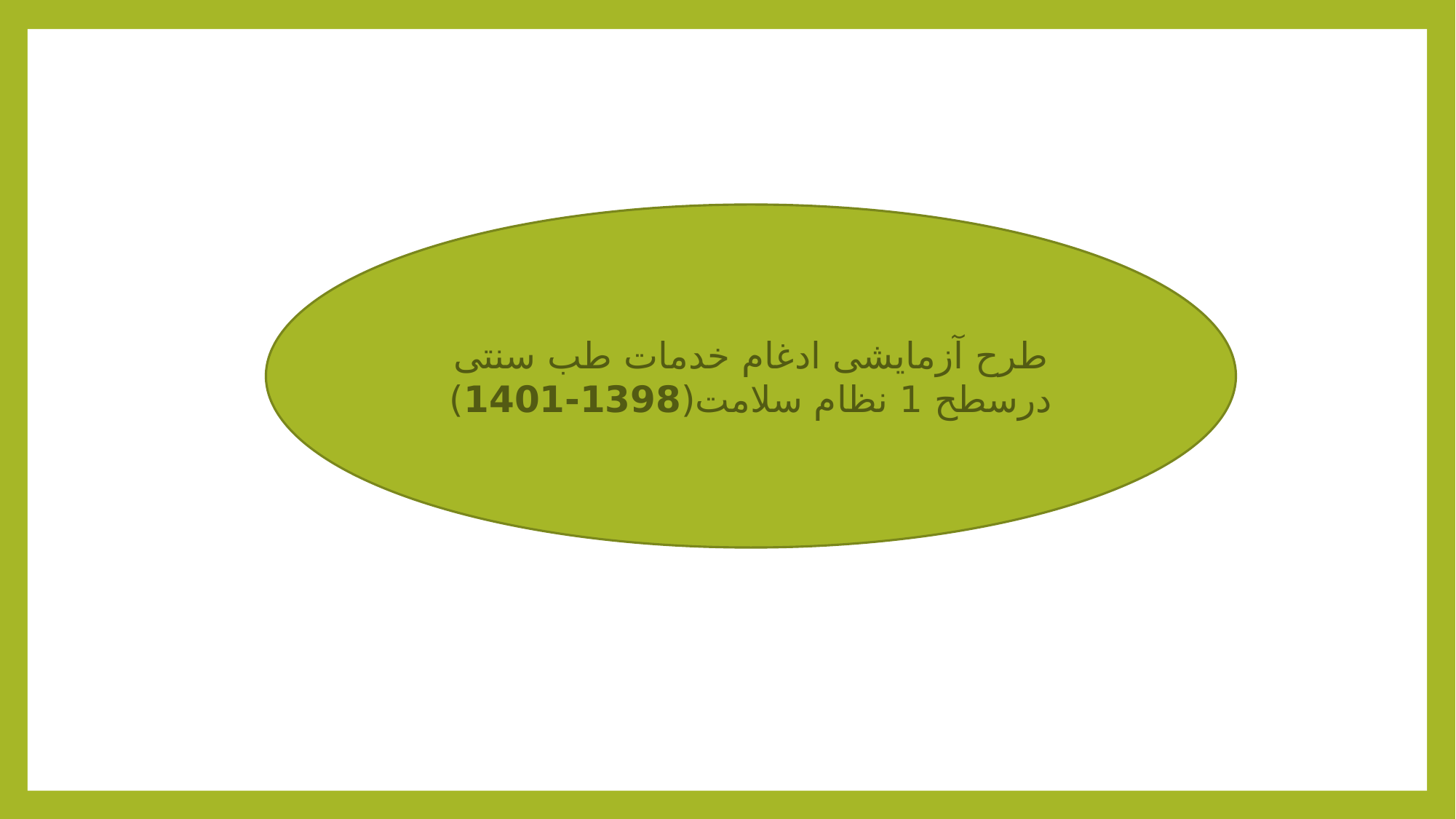

طرح آزمایشی ادغام خدمات طب سنتی درسطح 1 نظام سلامت(1398-1401)